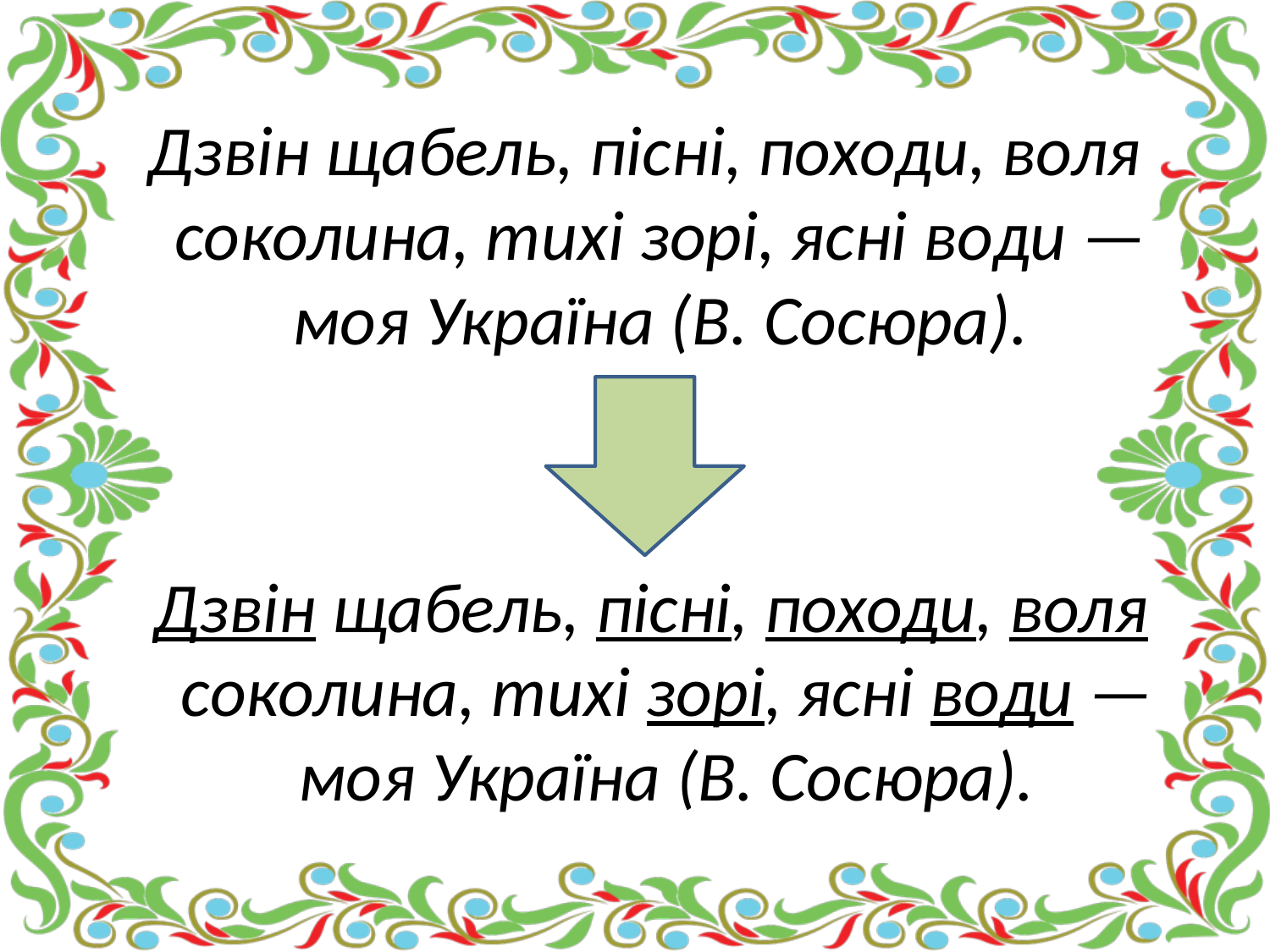

Дзвін щабель, пісні, походи, воля соколина, тихі зорі, ясні води — моя Україна (В. Сосюра).

 Дзвін щабель, пісні, походи, воля соколина, тихі зорі, ясні води — моя Україна (В. Сосюра).